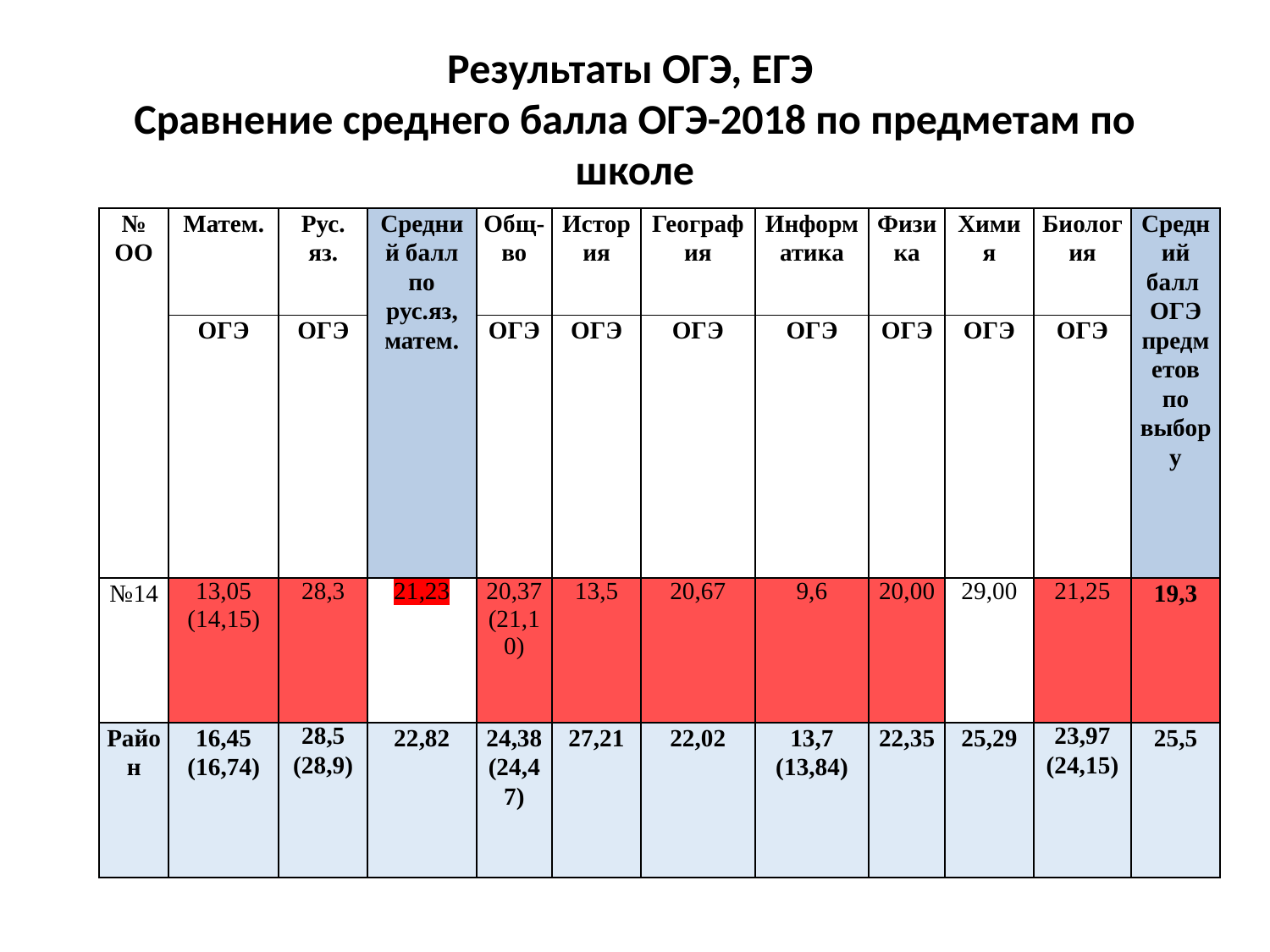

# Результаты ОГЭ, ЕГЭ  Сравнение среднего балла ОГЭ-2018 по предметам по школе
| № ОО | Матем. | Рус. яз. | Средний балл по рус.яз, матем. | Общ-во | История | География | Информатика | Физика | Химия | Биология | Средний балл ОГЭ предметов по выбору |
| --- | --- | --- | --- | --- | --- | --- | --- | --- | --- | --- | --- |
|  | ОГЭ | ОГЭ |  | ОГЭ | ОГЭ | ОГЭ | ОГЭ | ОГЭ | ОГЭ | ОГЭ |  |
| №14 | 13,05 (14,15) | 28,3 | 21,23 | 20,37 (21,10) | 13,5 | 20,67 | 9,6 | 20,00 | 29,00 | 21,25 | 19,3 |
| Район | 16,45 (16,74) | 28,5 (28,9) | 22,82 | 24,38 (24,47) | 27,21 | 22,02 | 13,7 (13,84) | 22,35 | 25,29 | 23,97 (24,15) | 25,5 |